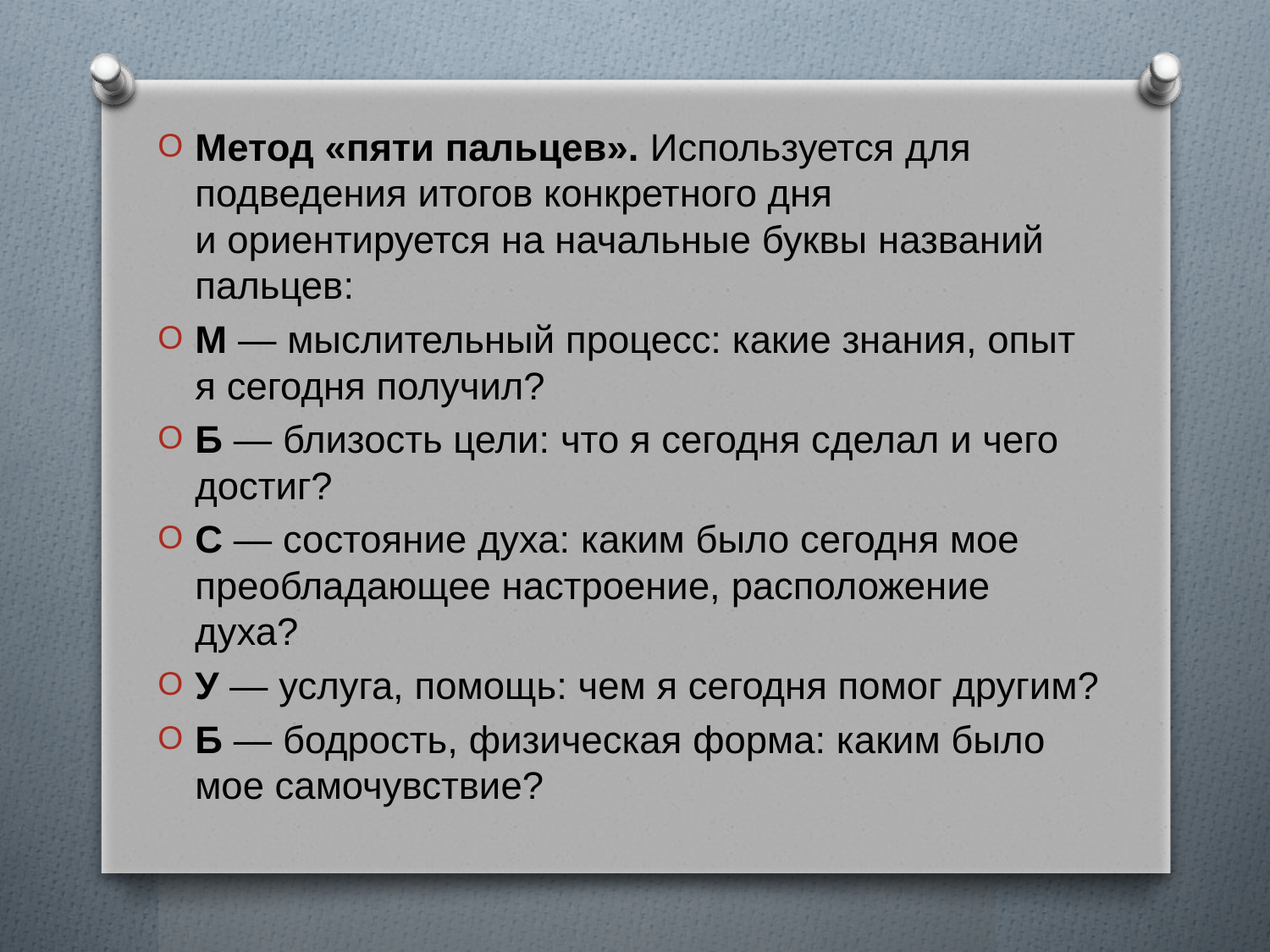

Метод «пяти пальцев». Используется для подведения итогов конкретного дня и ориентируется на начальные буквы названий пальцев:
М — мыслительный процесс: какие знания, опыт я сегодня получил?
Б — близость цели: что я сегодня сделал и чего достиг?
С — состояние духа: каким было сегодня мое преобладающее настроение, расположение духа?
У — услуга, помощь: чем я сегодня помог другим?
Б — бодрость, физическая форма: каким было мое самочувствие?